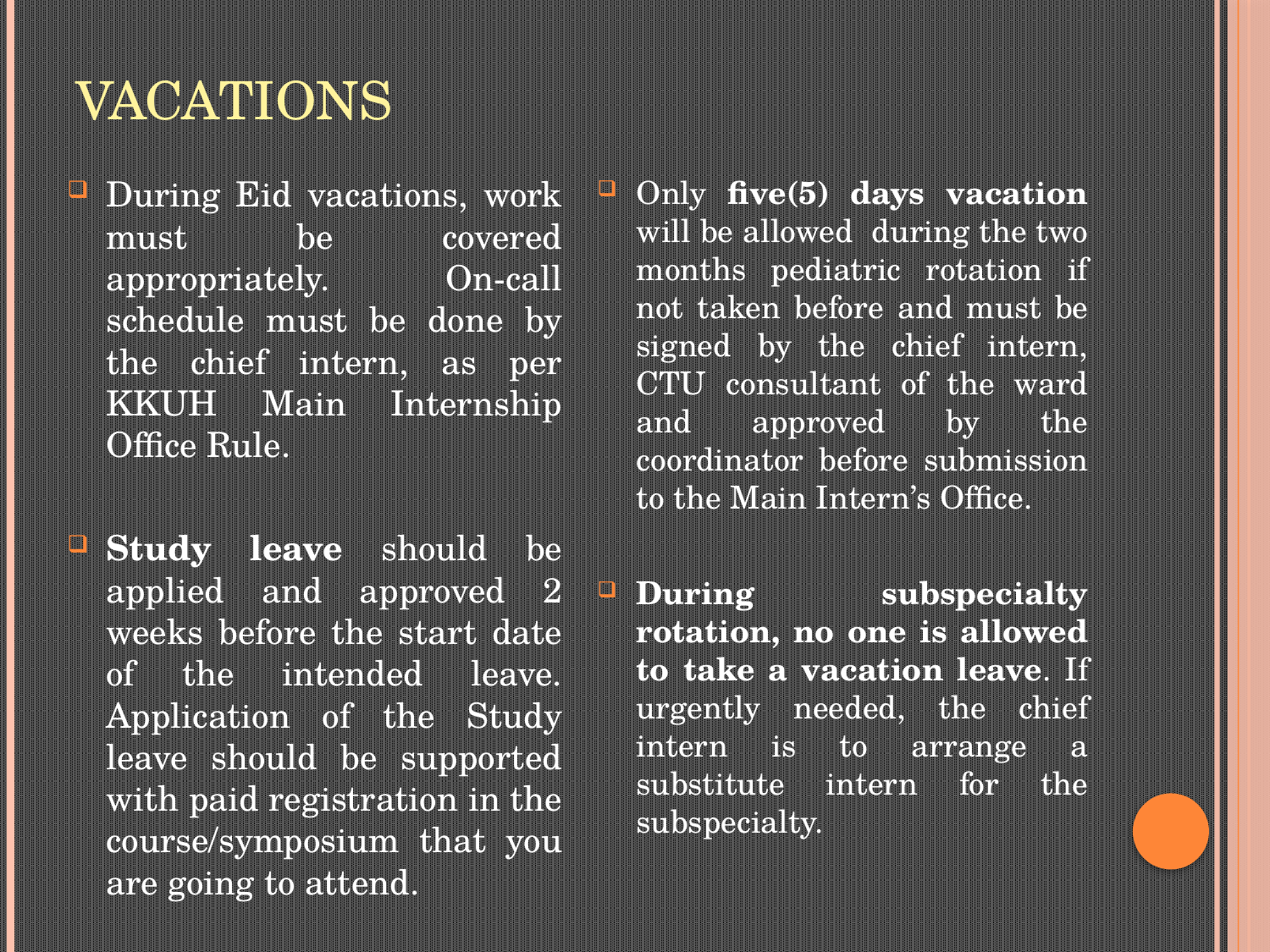

# Vacations
During Eid vacations, work must be covered appropriately. On-call schedule must be done by the chief intern, as per KKUH Main Internship Office Rule.

Study leave should be applied and approved 2 weeks before the start date of the intended leave. Application of the Study leave should be supported with paid registration in the course/symposium that you are going to attend.

Only five(5) days vacation will be allowed  during the two months pediatric rotation if not taken before and must be signed by the chief intern, CTU consultant of the ward and approved by the coordinator before submission to the Main Intern’s Office.

During subspecialty rotation, no one is allowed to take a vacation leave. If urgently needed, the chief intern is to arrange a substitute intern for the subspecialty.